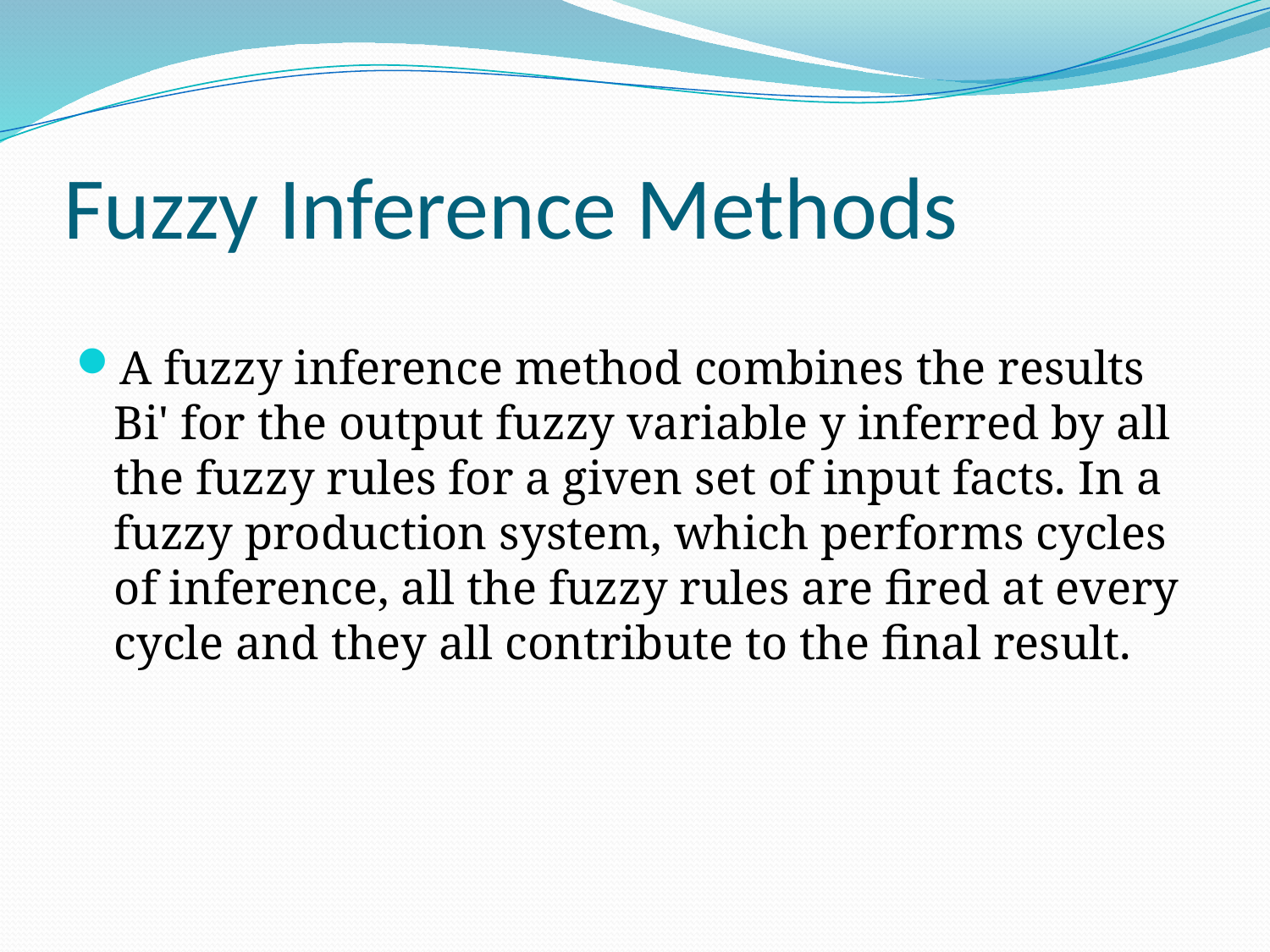

# Fuzzy Inference Methods

A fuzzy inference method combines the results Bi' for the output fuzzy variable y inferred by all the fuzzy rules for a given set of input facts. In a fuzzy production system, which performs cycles of inference, all the fuzzy rules are fired at every cycle and they all contribute to the final result.